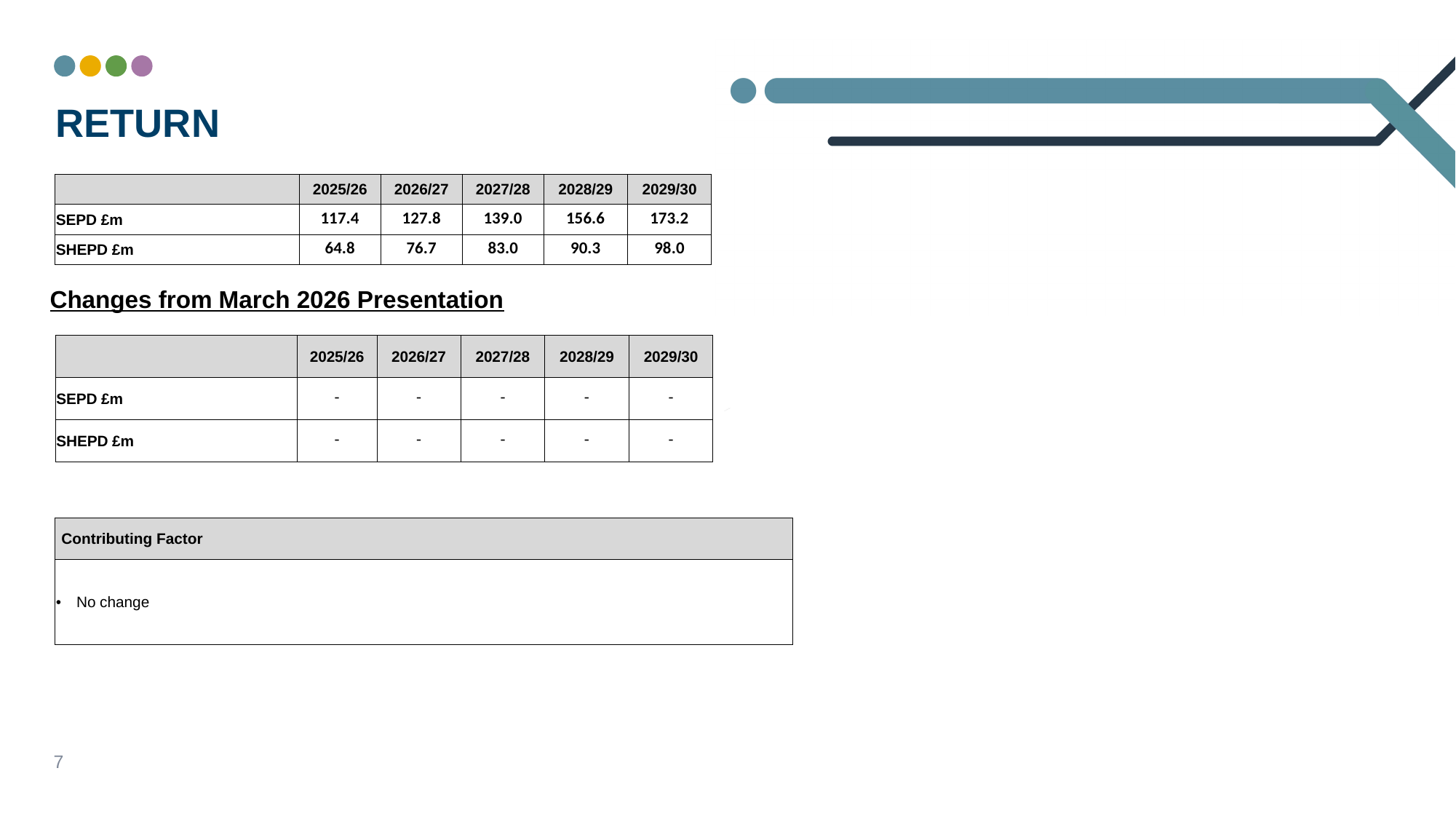

# Return
|  | 2025/26 | 2026/27 | 2027/28 | 2028/29 | 2029/30 |
| --- | --- | --- | --- | --- | --- |
| SEPD £m | 117.4 | 127.8 | 139.0 | 156.6 | 173.2 |
| SHEPD £m | 64.8 | 76.7 | 83.0 | 90.3 | 98.0 |
Changes from March 2026 Presentation
|  | 2025/26 | 2026/27 | 2027/28 | 2028/29 | 2029/30 |
| --- | --- | --- | --- | --- | --- |
| SEPD £m | - | - | - | - | - |
| SHEPD £m | - | - | - | - | - |
| Contributing Factor |
| --- |
| No change |